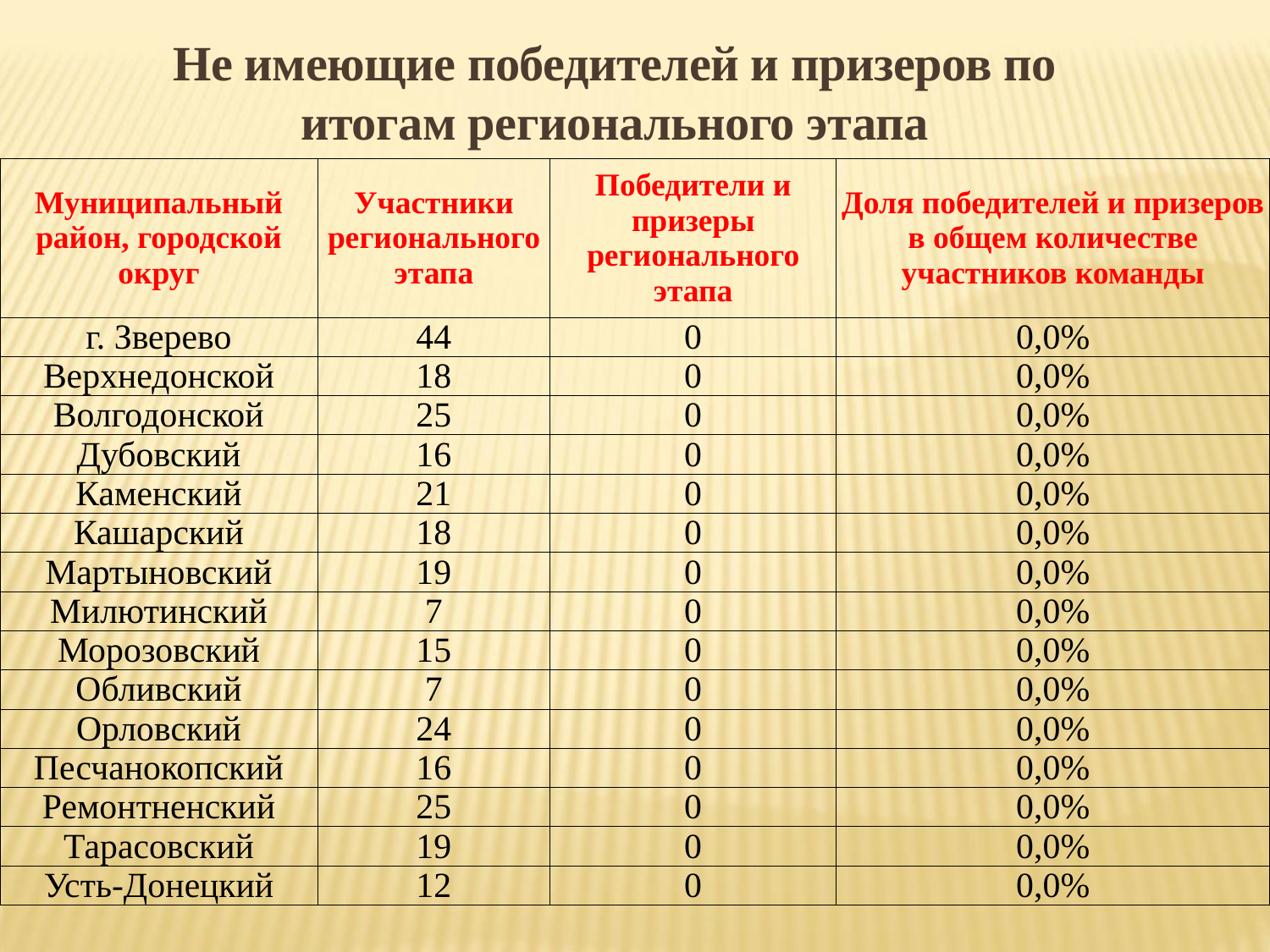

Не имеющие победителей и призеров по итогам регионального этапа
| Муниципальный район, городской округ | Участники регионального этапа | Победители и призеры регионального этапа | Доля победителей и призеров в общем количестве участников команды |
| --- | --- | --- | --- |
| г. Зверево | 44 | 0 | 0,0% |
| Верхнедонской | 18 | 0 | 0,0% |
| Волгодонской | 25 | 0 | 0,0% |
| Дубовский | 16 | 0 | 0,0% |
| Каменский | 21 | 0 | 0,0% |
| Кашарский | 18 | 0 | 0,0% |
| Мартыновский | 19 | 0 | 0,0% |
| Милютинский | 7 | 0 | 0,0% |
| Морозовский | 15 | 0 | 0,0% |
| Обливский | 7 | 0 | 0,0% |
| Орловский | 24 | 0 | 0,0% |
| Песчанокопский | 16 | 0 | 0,0% |
| Ремонтненский | 25 | 0 | 0,0% |
| Тарасовский | 19 | 0 | 0,0% |
| Усть-Донецкий | 12 | 0 | 0,0% |